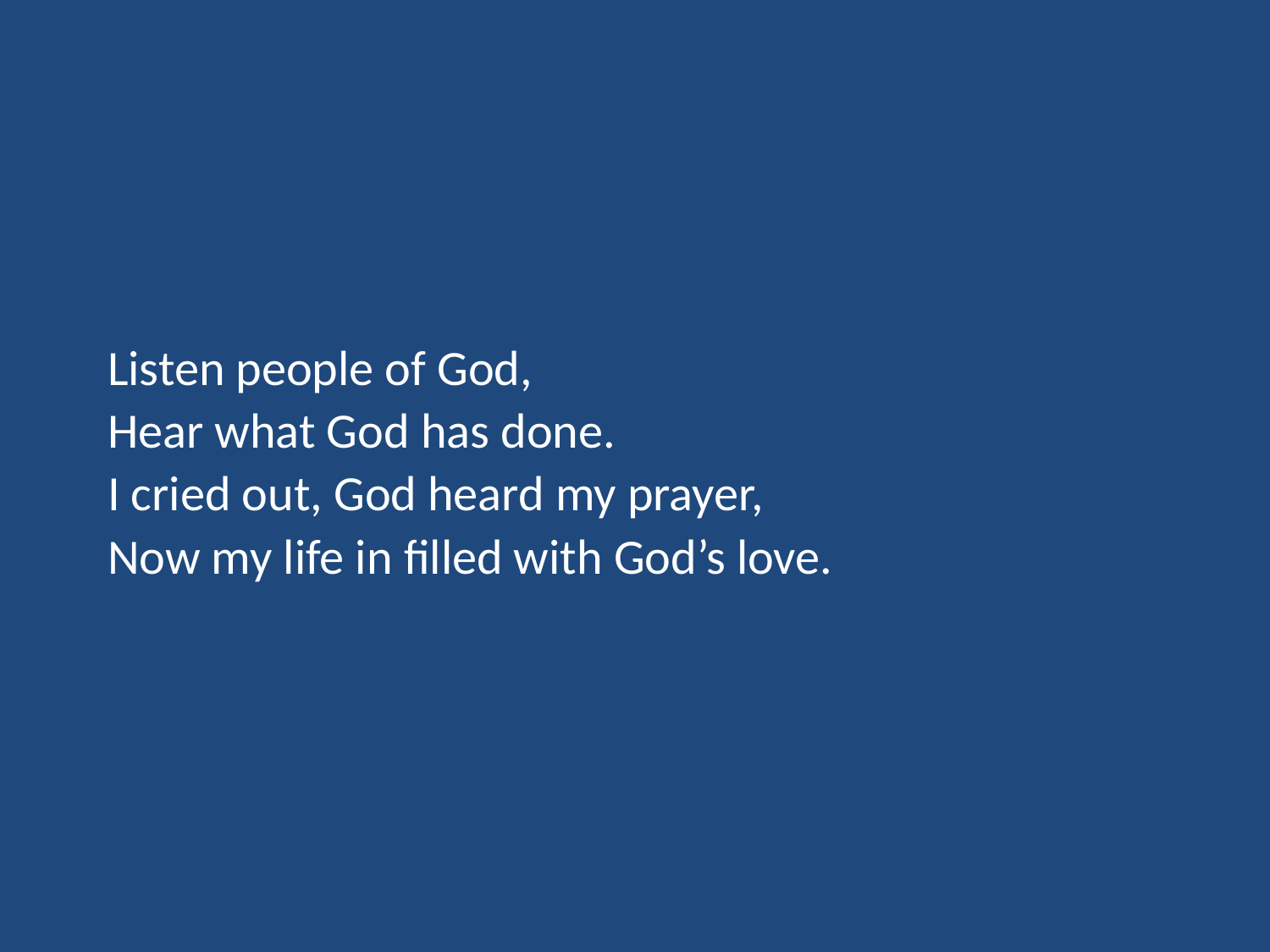

Listen people of God,
Hear what God has done.
I cried out, God heard my prayer,
Now my life in filled with God’s love.